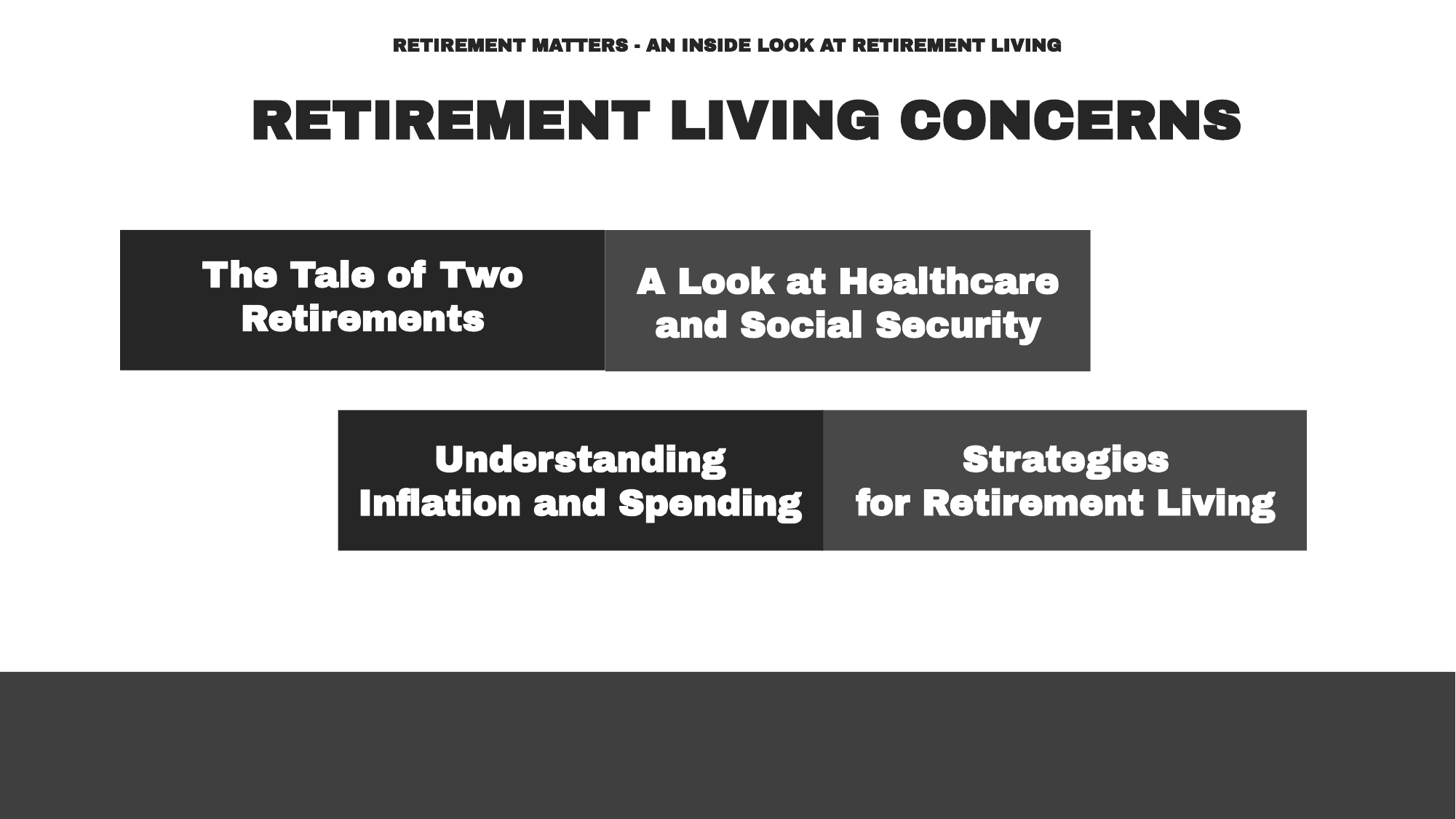

RETIREMENT MATTERS - AN INSIDE LOOK AT RETIREMENT LIVING
RETIREMENT LIVING CONCERNS

A Look at Healthcare and Social Security
The Tale of Two Retirements

Understanding Inflation and Spending
Strategies for Retirement Living